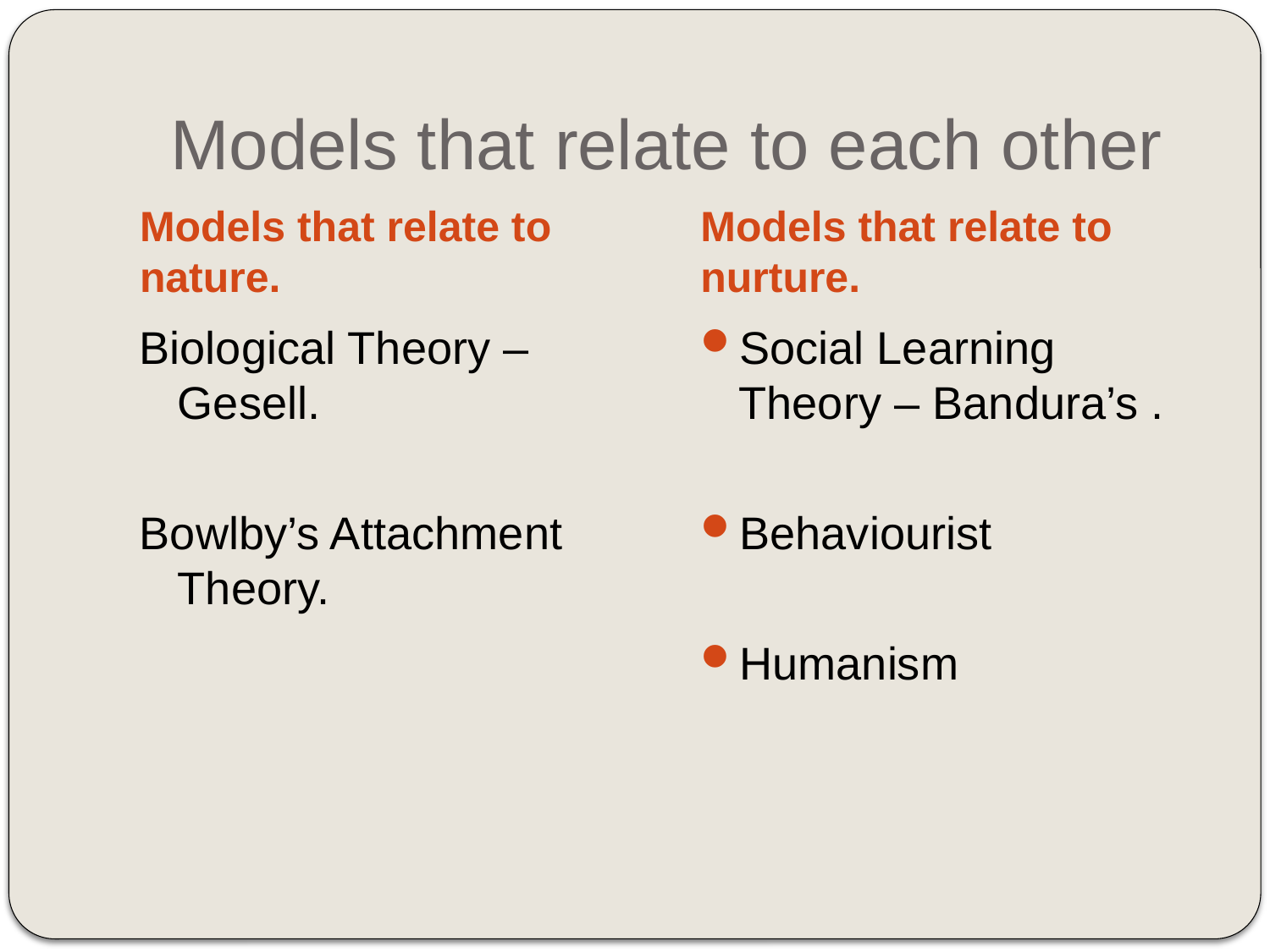

# Models that relate to each other
Models that relate to nature.
Models that relate to nurture.
Biological Theory – Gesell.

Bowlby’s Attachment Theory.
Social Learning Theory – Bandura’s .

Behaviourist

Humanism